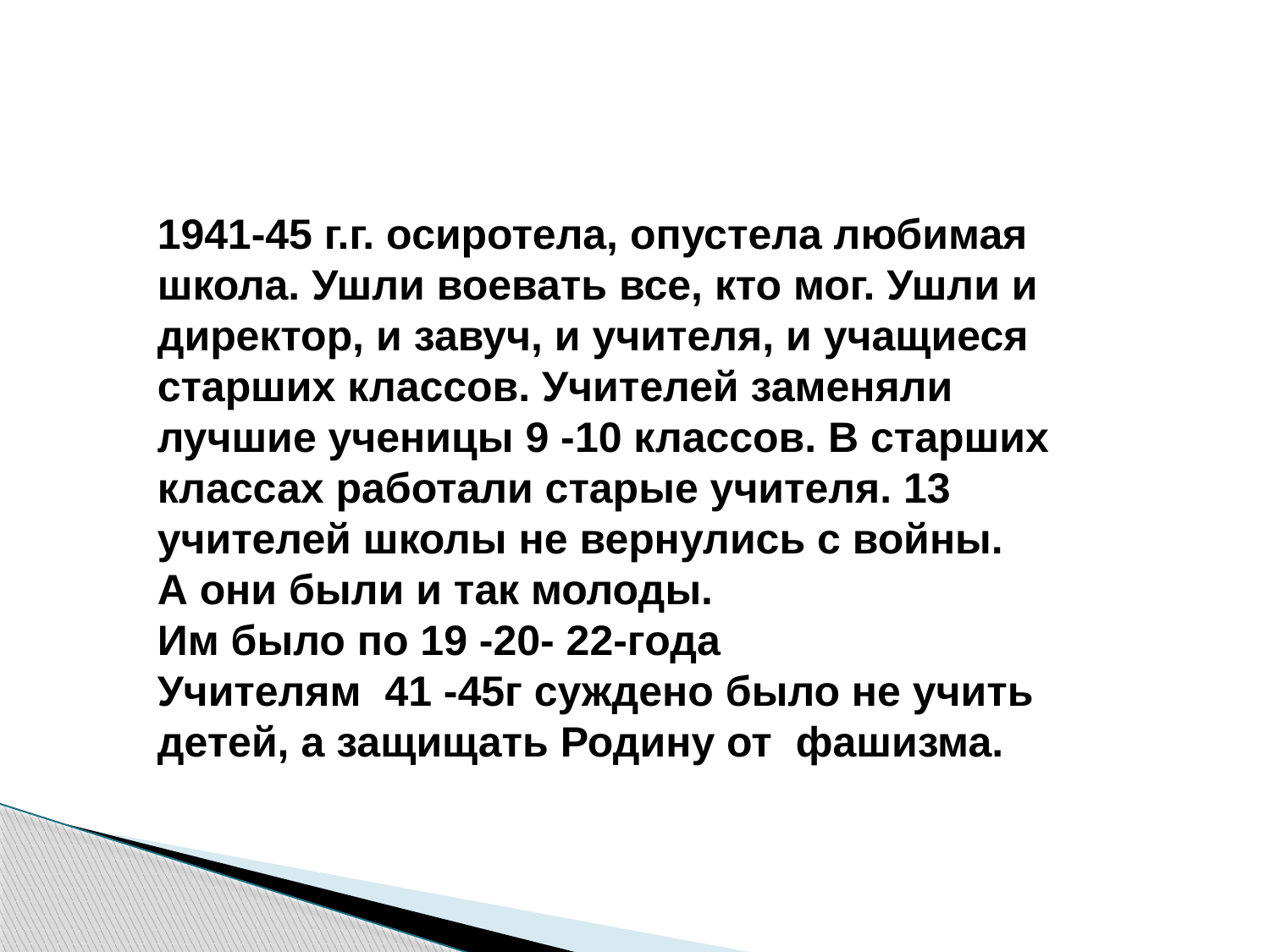

1941-45 г.г. осиротела, опустела любимая школа. Ушли воевать все, кто мог. Ушли и директор, и завуч, и учителя, и учащиеся старших классов. Учителей заменяли лучшие ученицы 9 -10 классов. В старших классах работали старые учителя. 13 учителей школы не вернулись с войны.
А они были и так молоды.
Им было по 19 -20- 22-года
Учителям  41 -45г суждено было не учить детей, а защищать Родину от  фашизма.